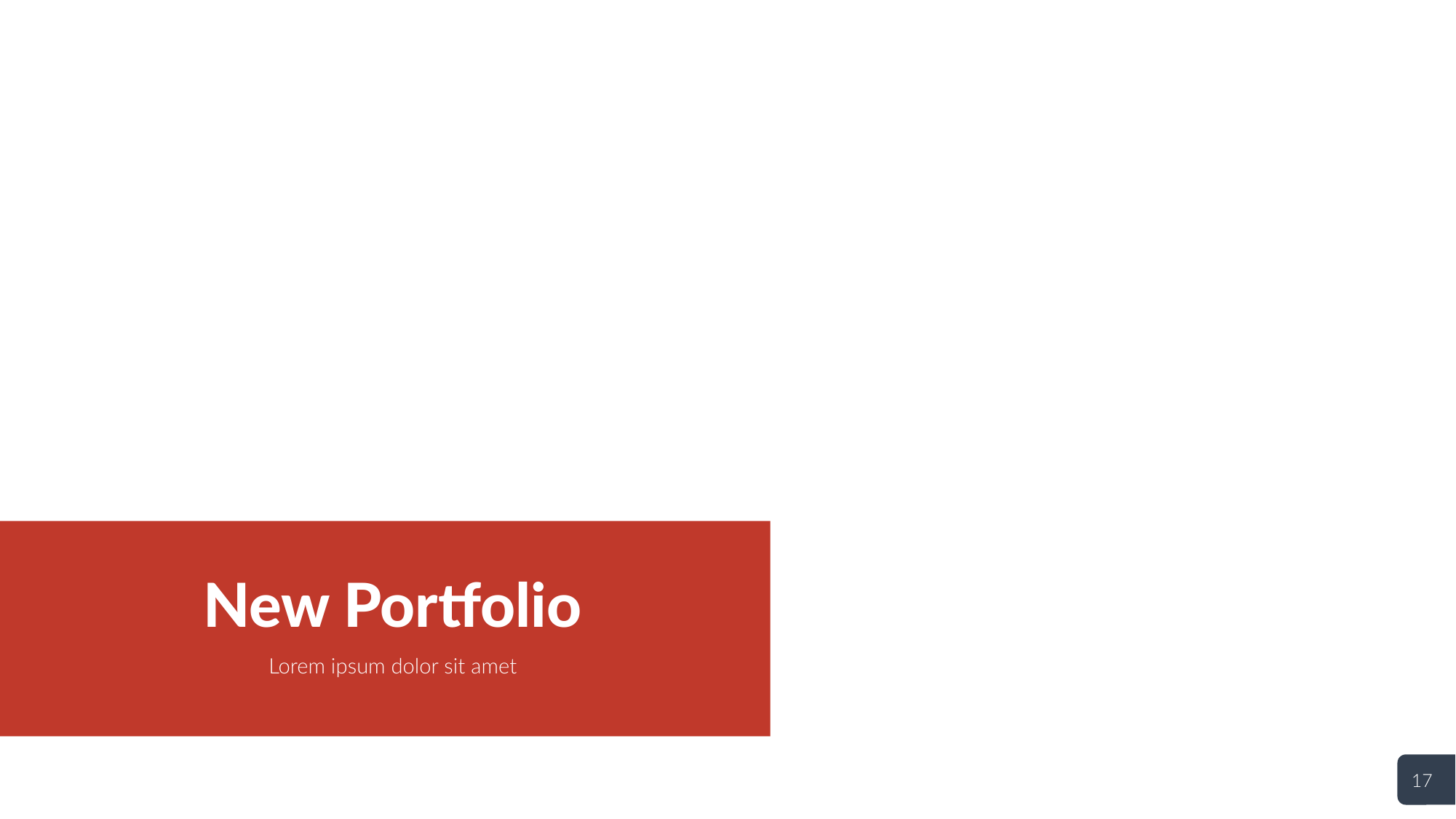

# New Portfolio
Lorem ipsum dolor sit amet

17